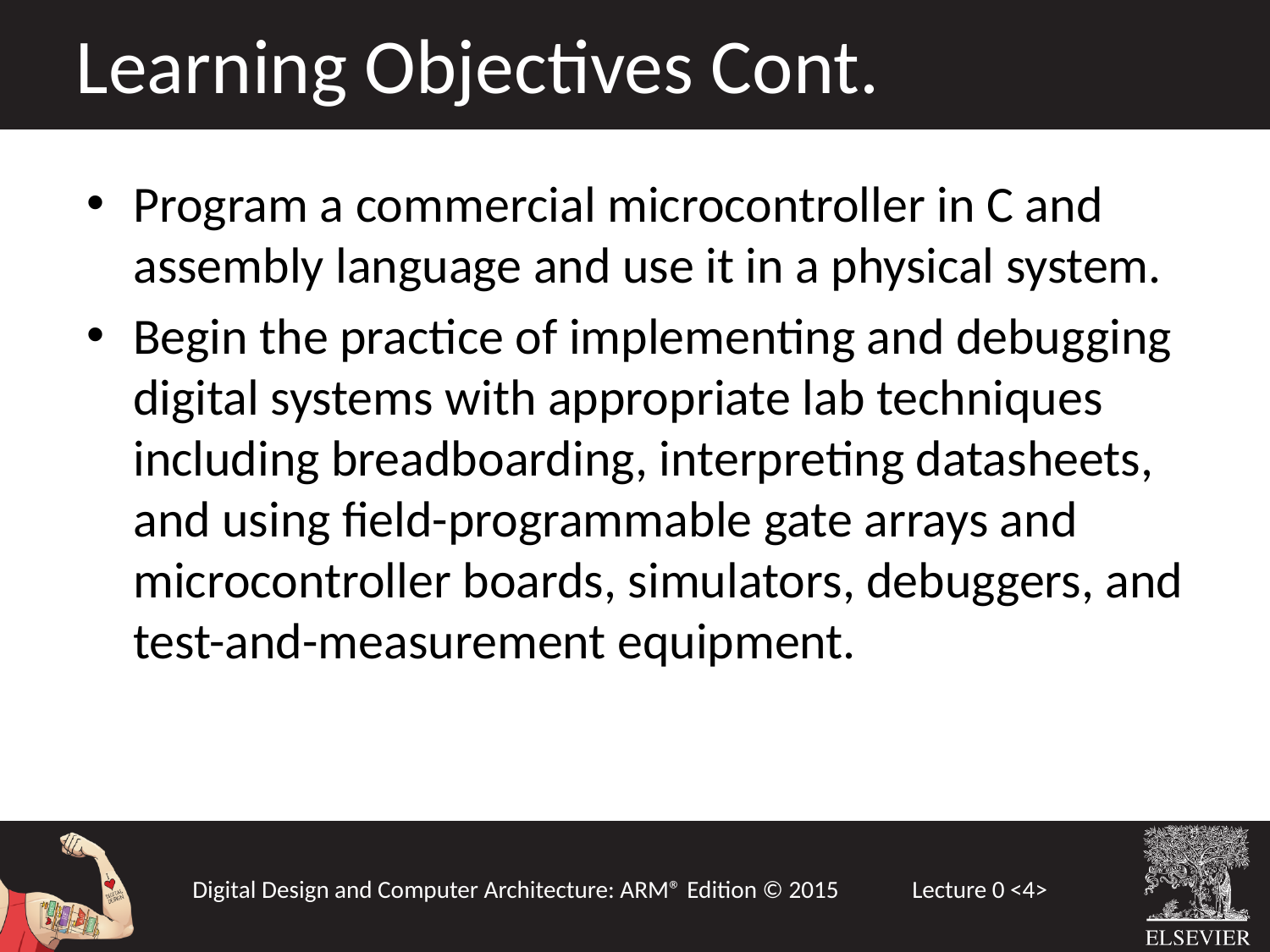

Learning Objectives Cont.
Program a commercial microcontroller in C and assembly language and use it in a physical system.
Begin the practice of implementing and debugging digital systems with appropriate lab techniques including breadboarding, interpreting datasheets, and using field-programmable gate arrays and microcontroller boards, simulators, debuggers, and test-and-measurement equipment.